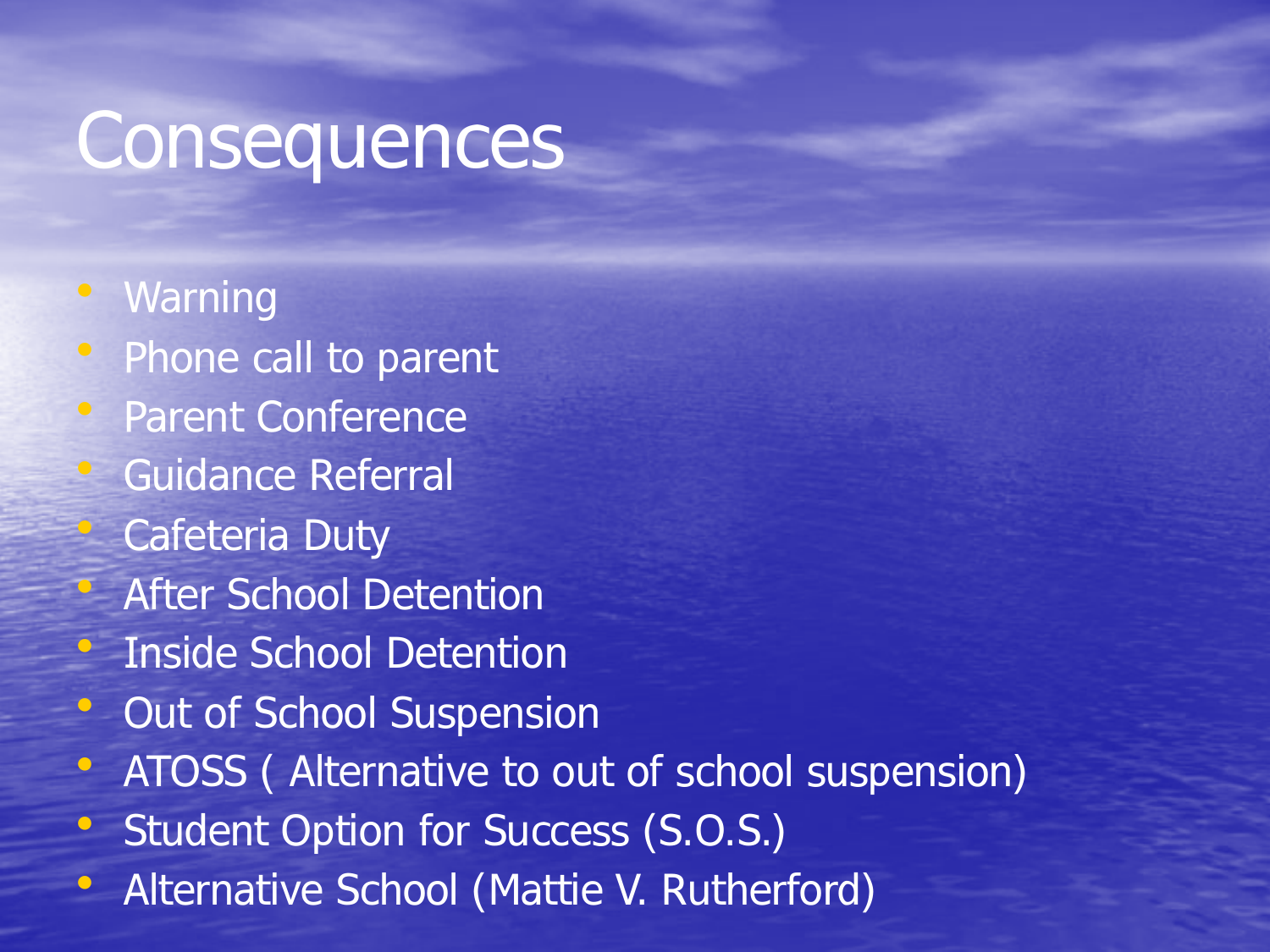

# Consequences
Warning
Phone call to parent
Parent Conference
Guidance Referral
Cafeteria Duty
After School Detention
Inside School Detention
Out of School Suspension
ATOSS ( Alternative to out of school suspension)
Student Option for Success (S.O.S.)
Alternative School (Mattie V. Rutherford)